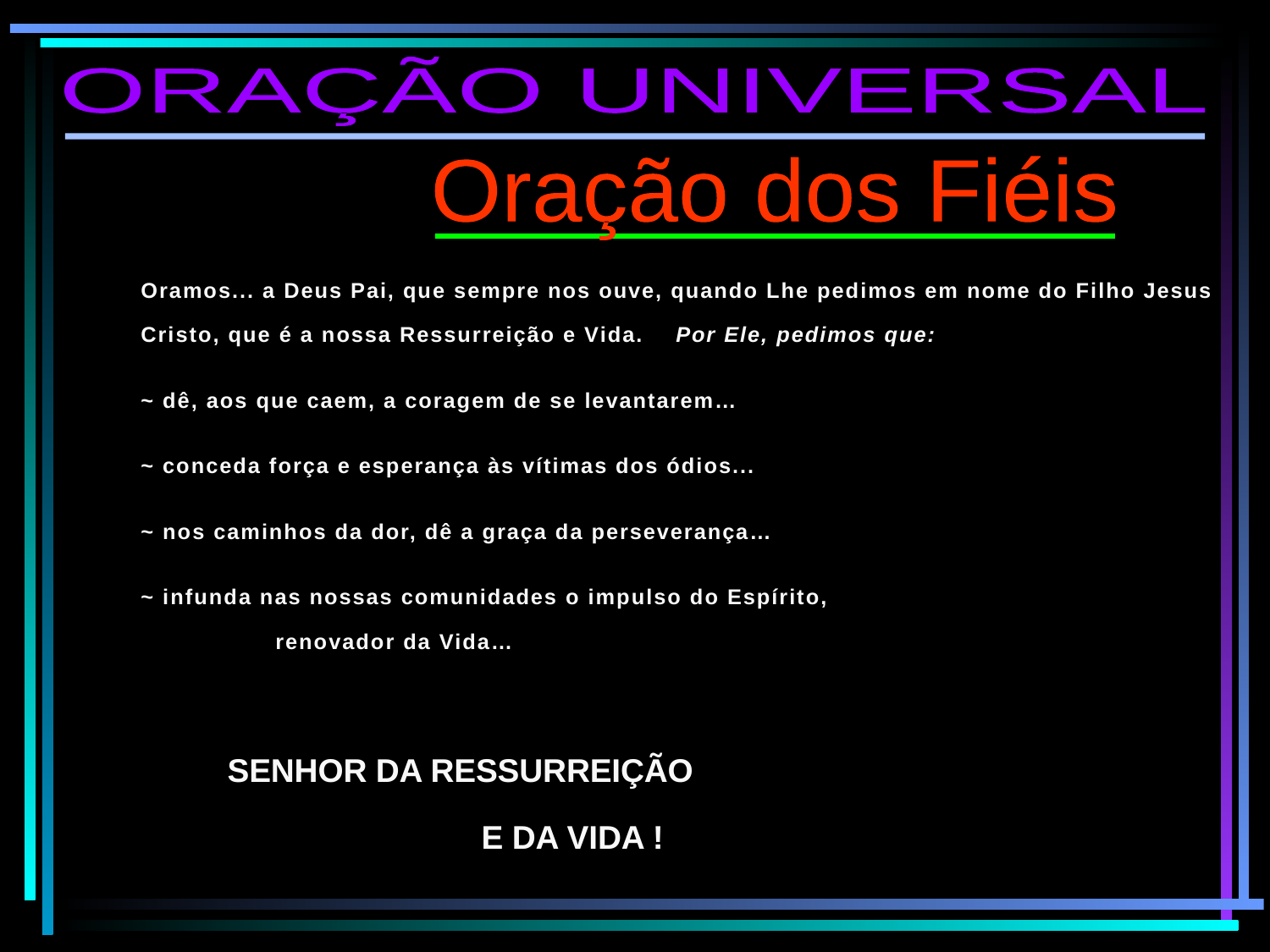

ORAÇÃO UNIVERSAL

Oração dos Fiéis

Oramos... a Deus Pai, que sempre nos ouve, quando Lhe pedimos em nome do Filho Jesus Cristo, que é a nossa Ressurreição e Vida.    Por Ele, pedimos que:
~ dê, aos que caem, a coragem de se levantarem…
~ conceda força e esperança às vítimas dos ódios...
~ nos caminhos da dor, dê a graça da perseverança…
~ infunda nas nossas comunidades o impulso do Espírito,				 renovador da Vida…
SENHOR DA RESSURREIÇÃO
		E DA VIDA !